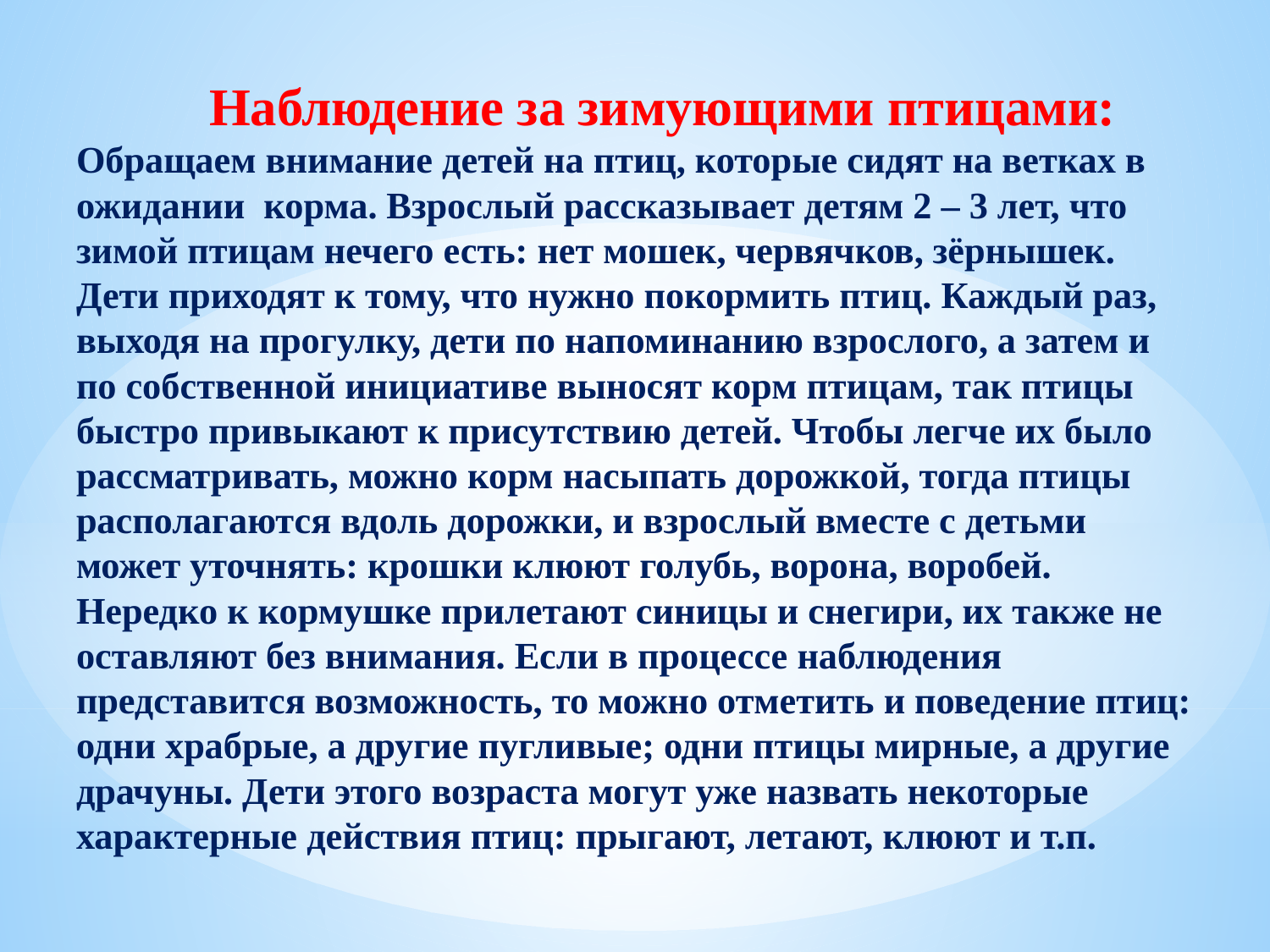

# Наблюдение за зимующими птицами: Обращаем внимание детей на птиц, которые сидят на ветках в ожидании  корма. Взрослый рассказывает детям 2 – 3 лет, что зимой птицам нечего есть: нет мошек, червячков, зёрнышек. Дети приходят к тому, что нужно покормить птиц. Каждый раз, выходя на прогулку, дети по напоминанию взрослого, а затем и по собственной инициативе выносят корм птицам, так птицы быстро привыкают к присутствию детей. Чтобы легче их было рассматривать, можно корм насыпать дорожкой, тогда птицы располагаются вдоль дорожки, и взрослый вместе с детьми может уточнять: крошки клюют голубь, ворона, воробей. Нередко к кормушке прилетают синицы и снегири, их также не оставляют без внимания. Если в процессе наблюдения представится возможность, то можно отметить и поведение птиц: одни храбрые, а другие пугливые; одни птицы мирные, а другие драчуны. Дети этого возраста могут уже назвать некоторые характерные действия птиц: прыгают, летают, клюют и т.п.